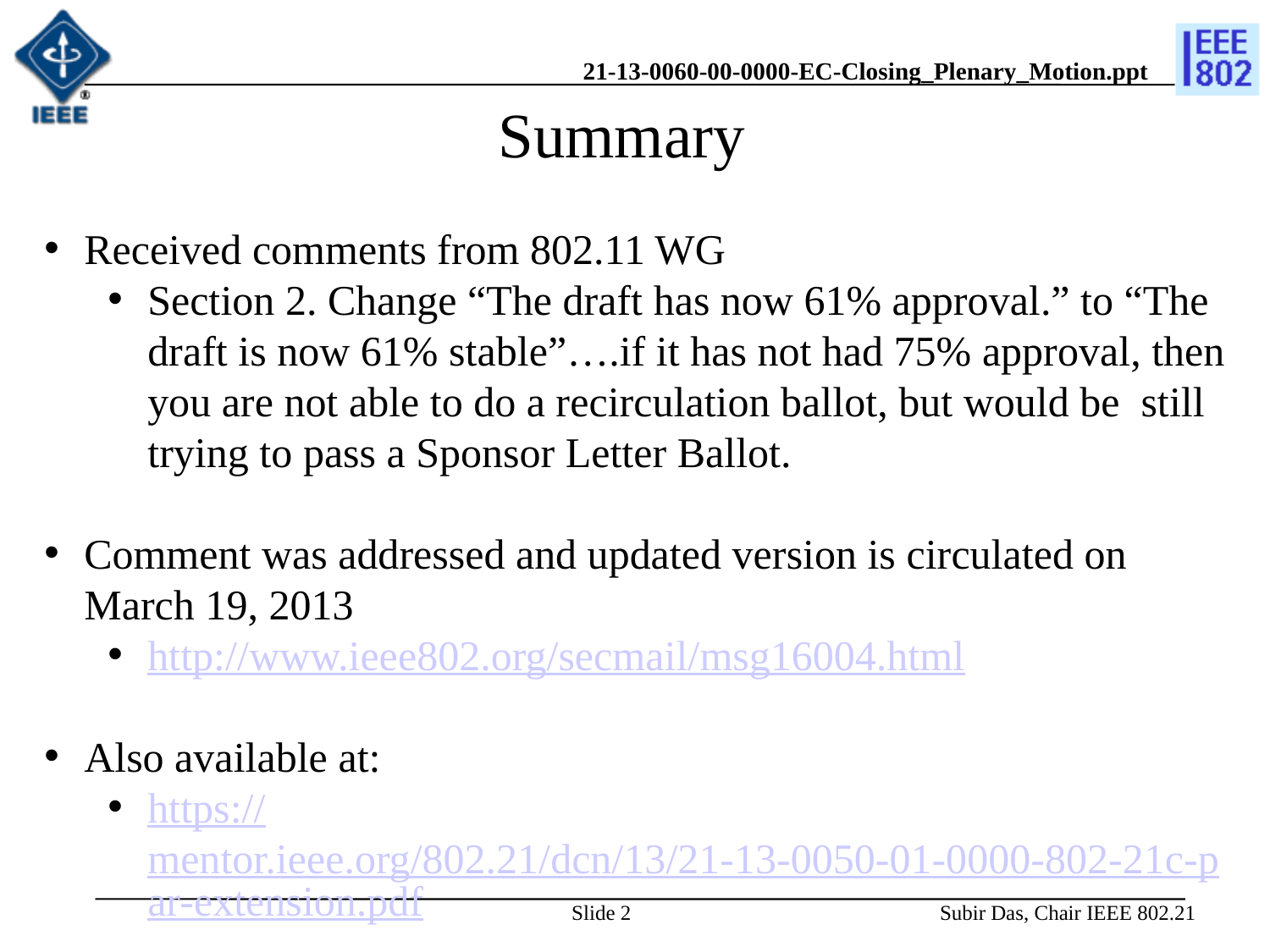

# Summary

Received comments from 802.11 WG
Section 2. Change “The draft has now 61% approval.” to “The draft is now 61% stable”….if it has not had 75% approval, then you are not able to do a recirculation ballot, but would be  still trying to pass a Sponsor Letter Ballot.

Comment was addressed and updated version is circulated on  March 19, 2013
http://www.ieee802.org/secmail/msg16004.html

Also available at:
https://mentor.ieee.org/802.21/dcn/13/21-13-0050-01-0000-802-21c-par-extension.pdf

Slide 2
Subir Das, Chair IEEE 802.21